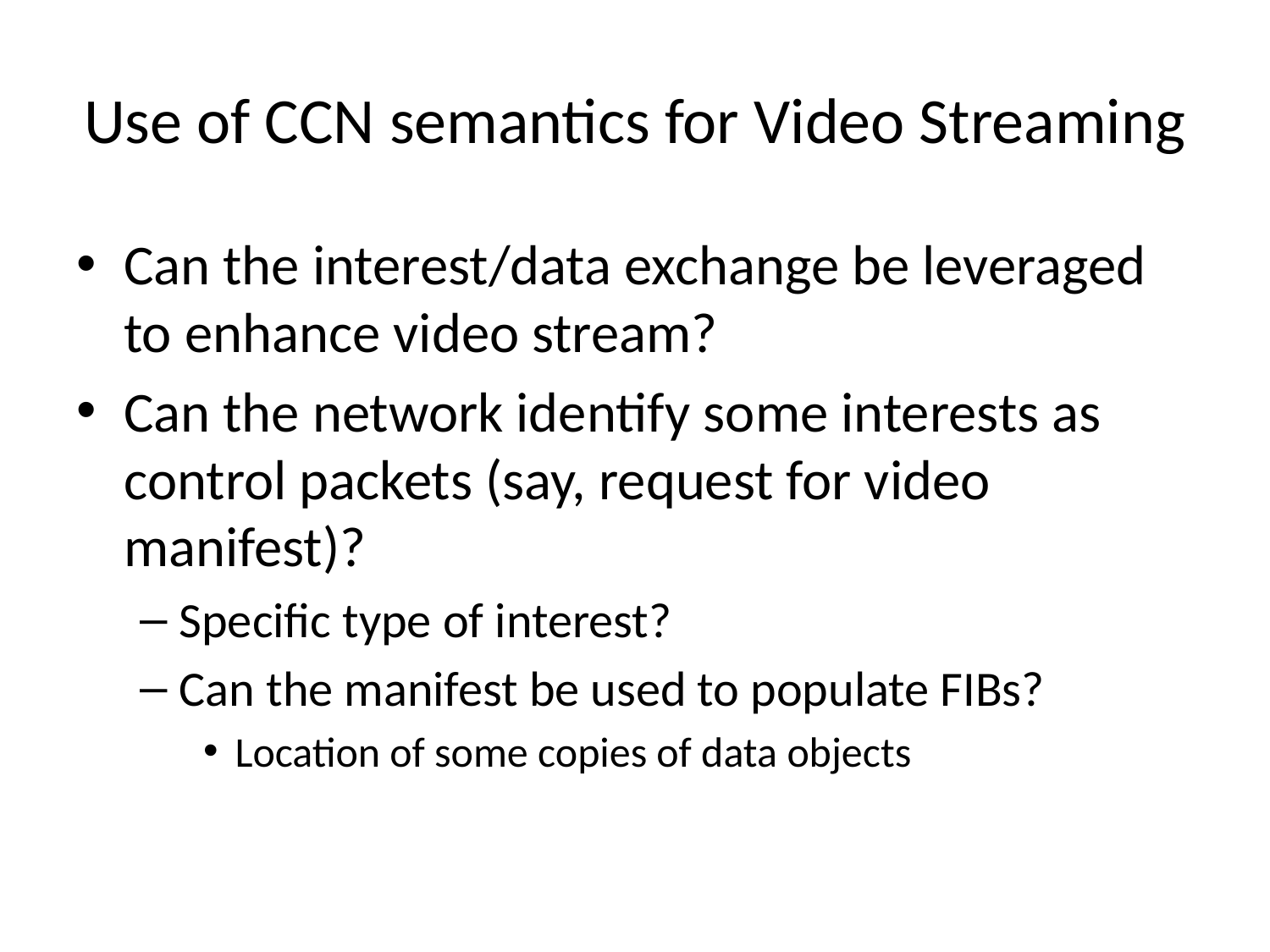

# Use of CCN semantics for Video Streaming
Can the interest/data exchange be leveraged to enhance video stream?
Can the network identify some interests as control packets (say, request for video manifest)?
Specific type of interest?
Can the manifest be used to populate FIBs?
Location of some copies of data objects